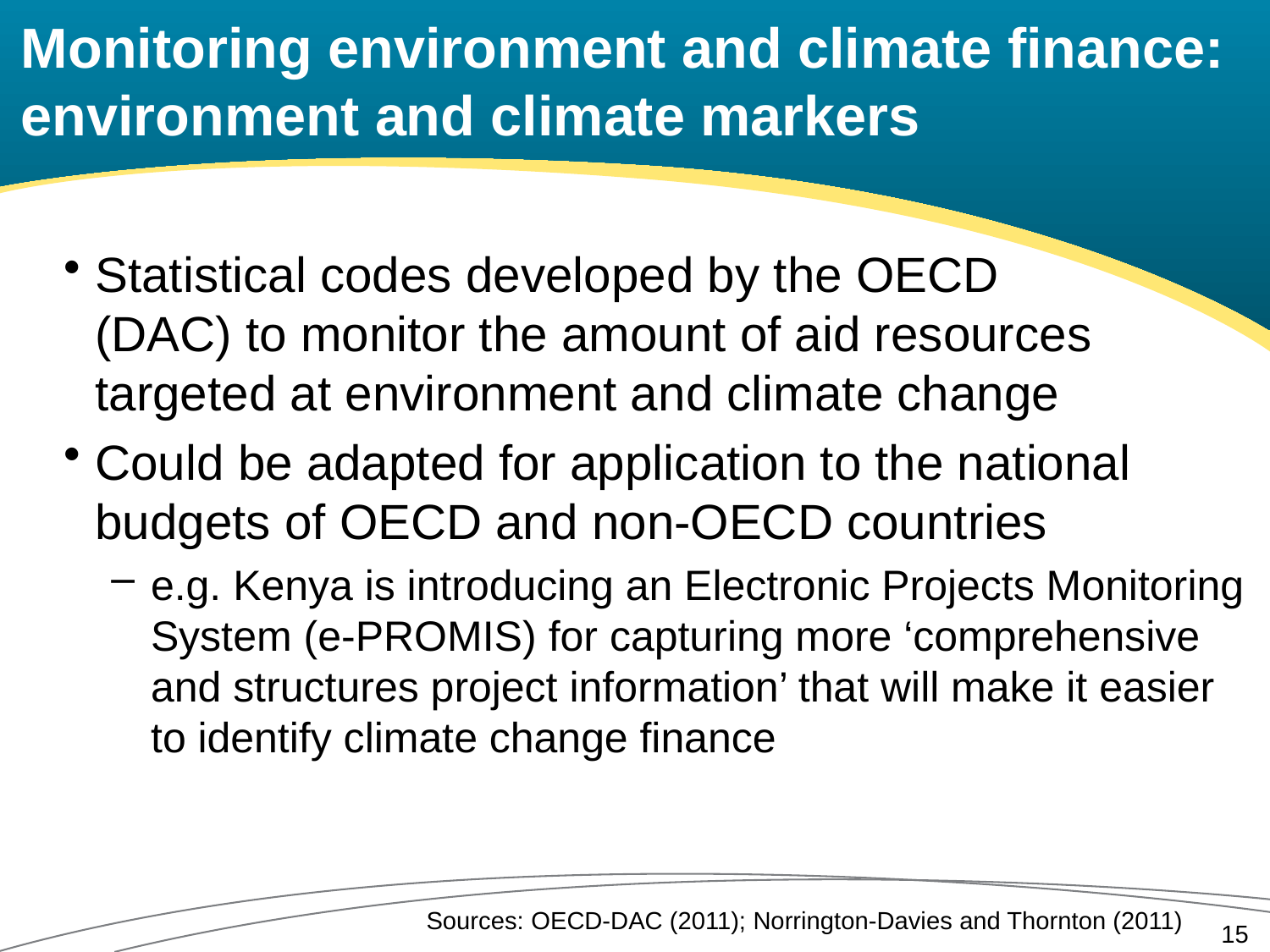

# Monitoring environment and climate finance: environment and climate markers
Statistical codes developed by the OECD
(DAC) to monitor the amount of aid resources targeted at environment and climate change
Could be adapted for application to the national budgets of OECD and non-OECD countries
e.g. Kenya is introducing an Electronic Projects Monitoring System (e-PROMIS) for capturing more ‘comprehensive and structures project information’ that will make it easier to identify climate change finance
Sources: OECD-DAC (2011); Norrington-Davies and Thornton (2011)
15